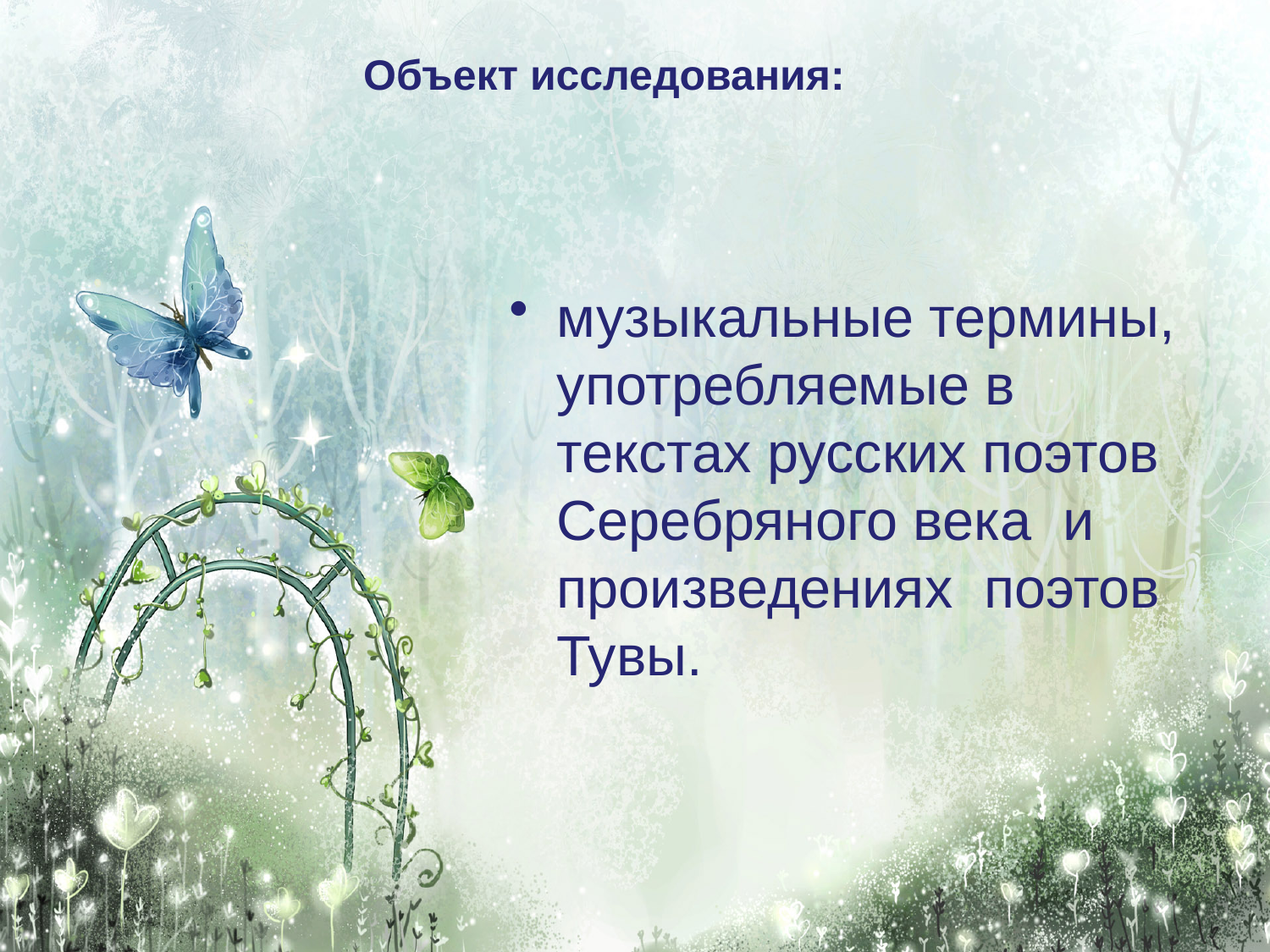

# Объект исследования:

музыкальные термины, употребляемые в текстах русских поэтов Серебряного века  и произведениях  поэтов Тувы.